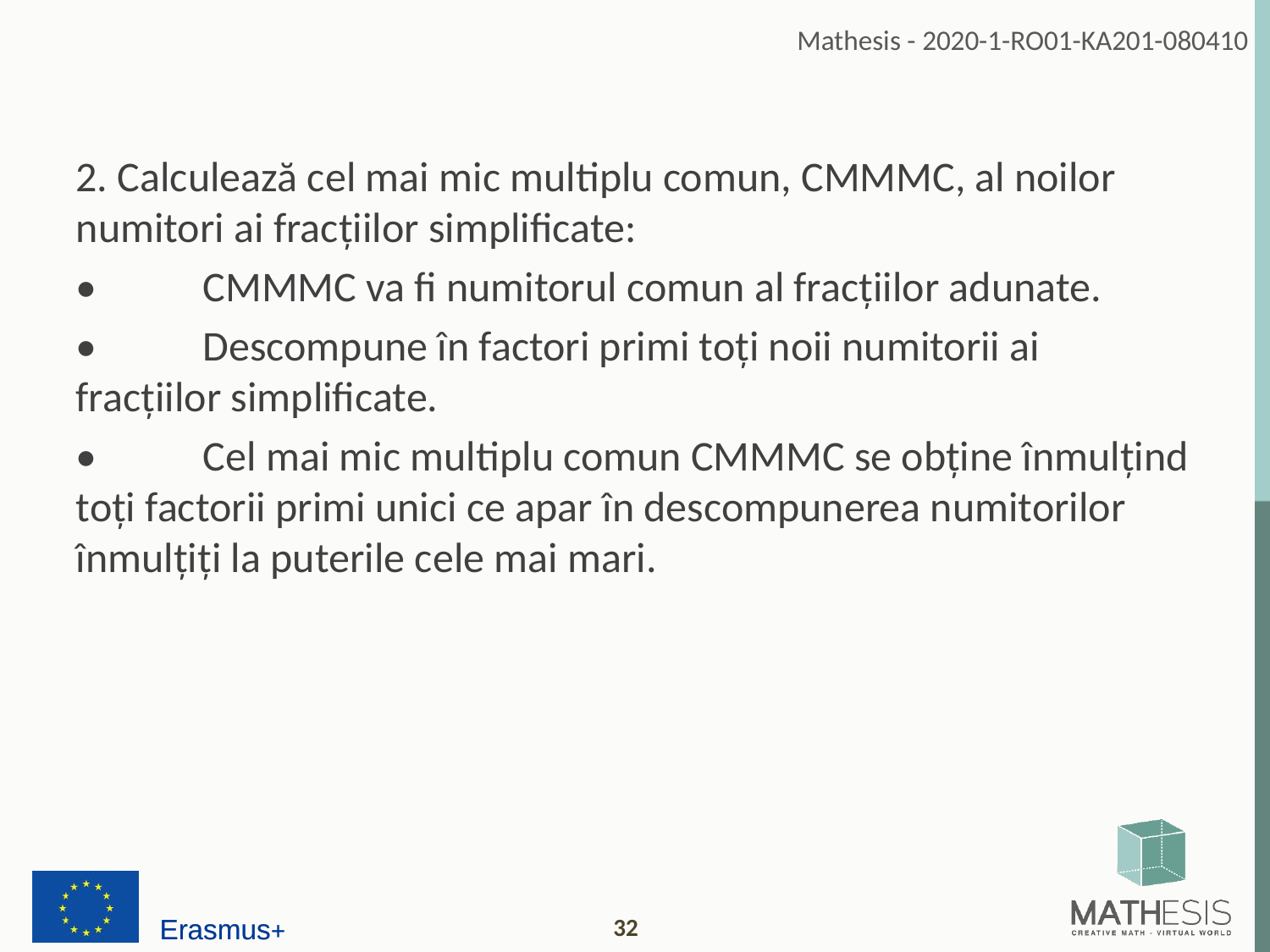

2. Calculează cel mai mic multiplu comun, CMMMC, al noilor numitori ai fracțiilor simplificate:
•	CMMMC va fi numitorul comun al fracțiilor adunate.
•	Descompune în factori primi toți noii numitorii ai fracțiilor simplificate.
•	Cel mai mic multiplu comun CMMMC se obține înmulțind toți factorii primi unici ce apar în descompunerea numitorilor înmulțiți la puterile cele mai mari.